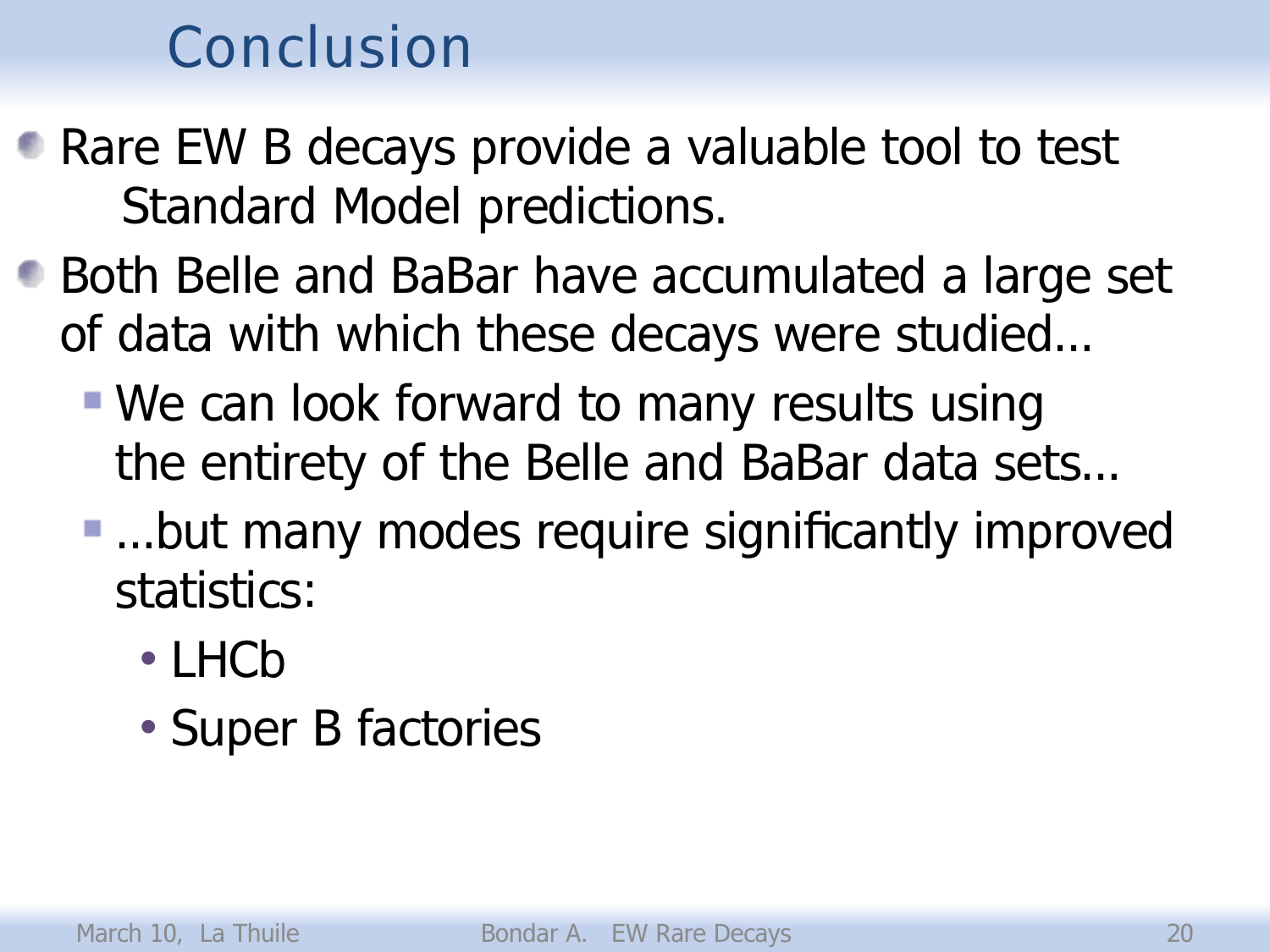

Conclusion
Rare EW B decays provide a valuable tool to test          Standard Model predictions.
Both Belle and BaBar have accumulated a large set of data with which these decays were studied…
We can look forward to many results using           the entirety of the Belle and BaBar data sets…
…but many modes require significantly improved statistics:
LHCb
Super B factories
March 10,  La Thuile
Bondar A.   EW Rare Decays
20